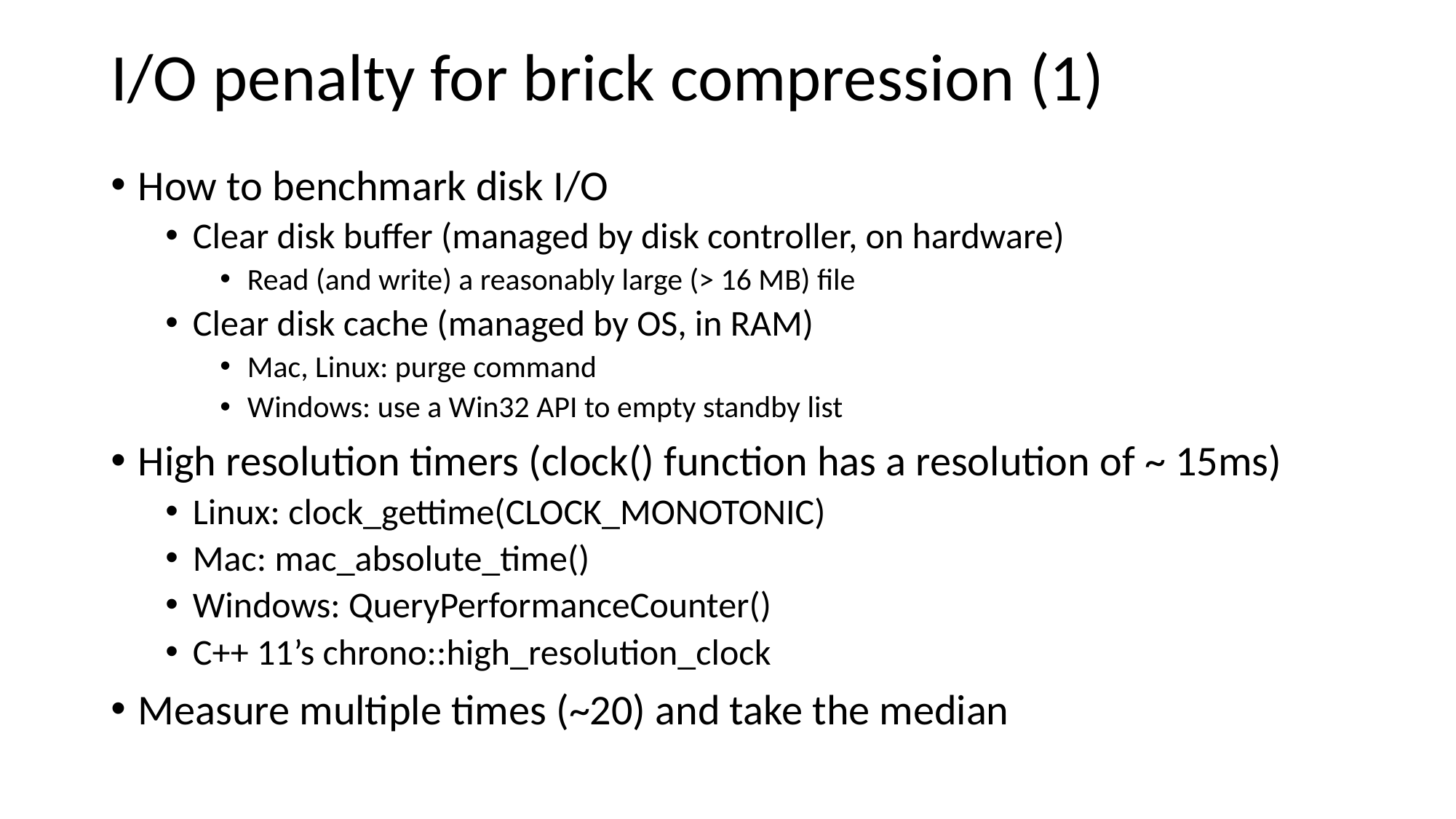

# I/O penalty for brick compression (1)
How to benchmark disk I/O
Clear disk buffer (managed by disk controller, on hardware)
Read (and write) a reasonably large (> 16 MB) file
Clear disk cache (managed by OS, in RAM)
Mac, Linux: purge command
Windows: use a Win32 API to empty standby list
High resolution timers (clock() function has a resolution of ~ 15ms)
Linux: clock_gettime(CLOCK_MONOTONIC)
Mac: mac_absolute_time()
Windows: QueryPerformanceCounter()
C++ 11’s chrono::high_resolution_clock
Measure multiple times (~20) and take the median